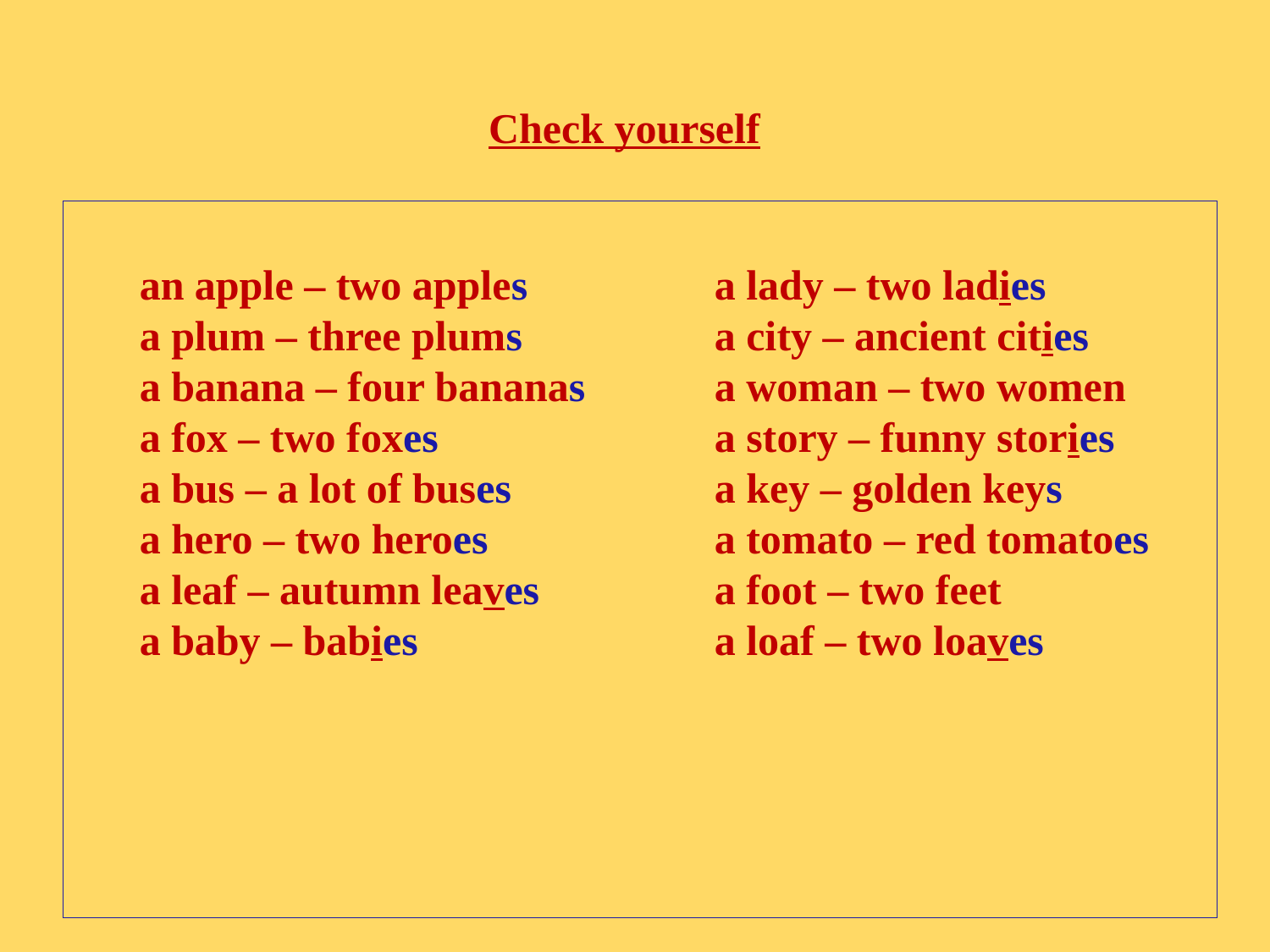

Check yourself

      an apple – two apples
      a plum – three plums
      a banana – four bananas
      a fox – two foxes
      a bus – a lot of buses
      a hero – two heroes
      a leaf – autumn leaves
      a baby – babies

       a lady – two ladies
       a city – ancient cities
       a woman – two women
       a story – funny stories
       a key – golden keys
       a tomato – red tomatoes
       a foot – two feet
       a loaf – two loaves